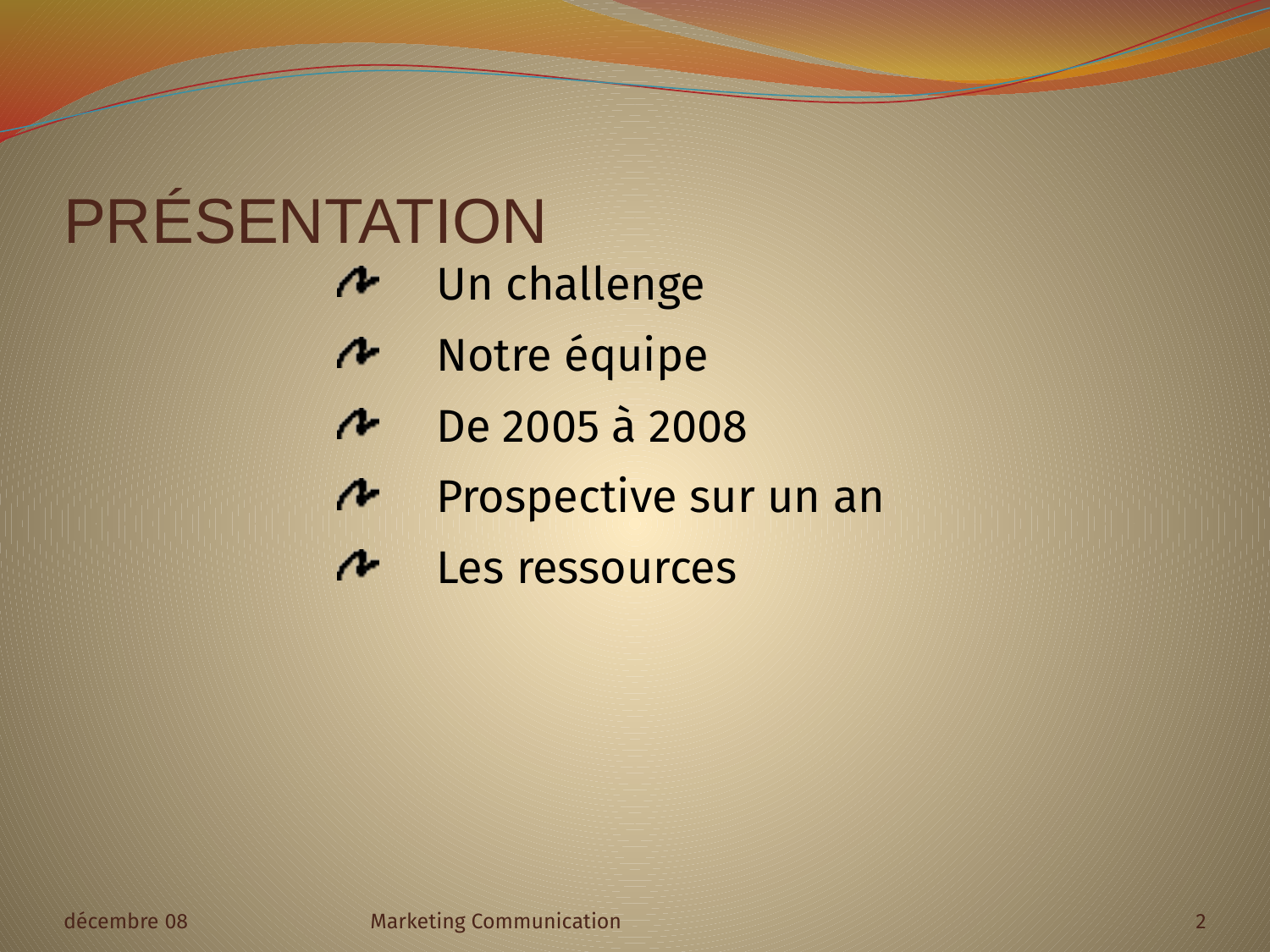

# Présentation
Un challenge
Notre équipe
De 2005 à 2008
Prospective sur un an
Les ressources
décembre 08
Marketing Communication
2